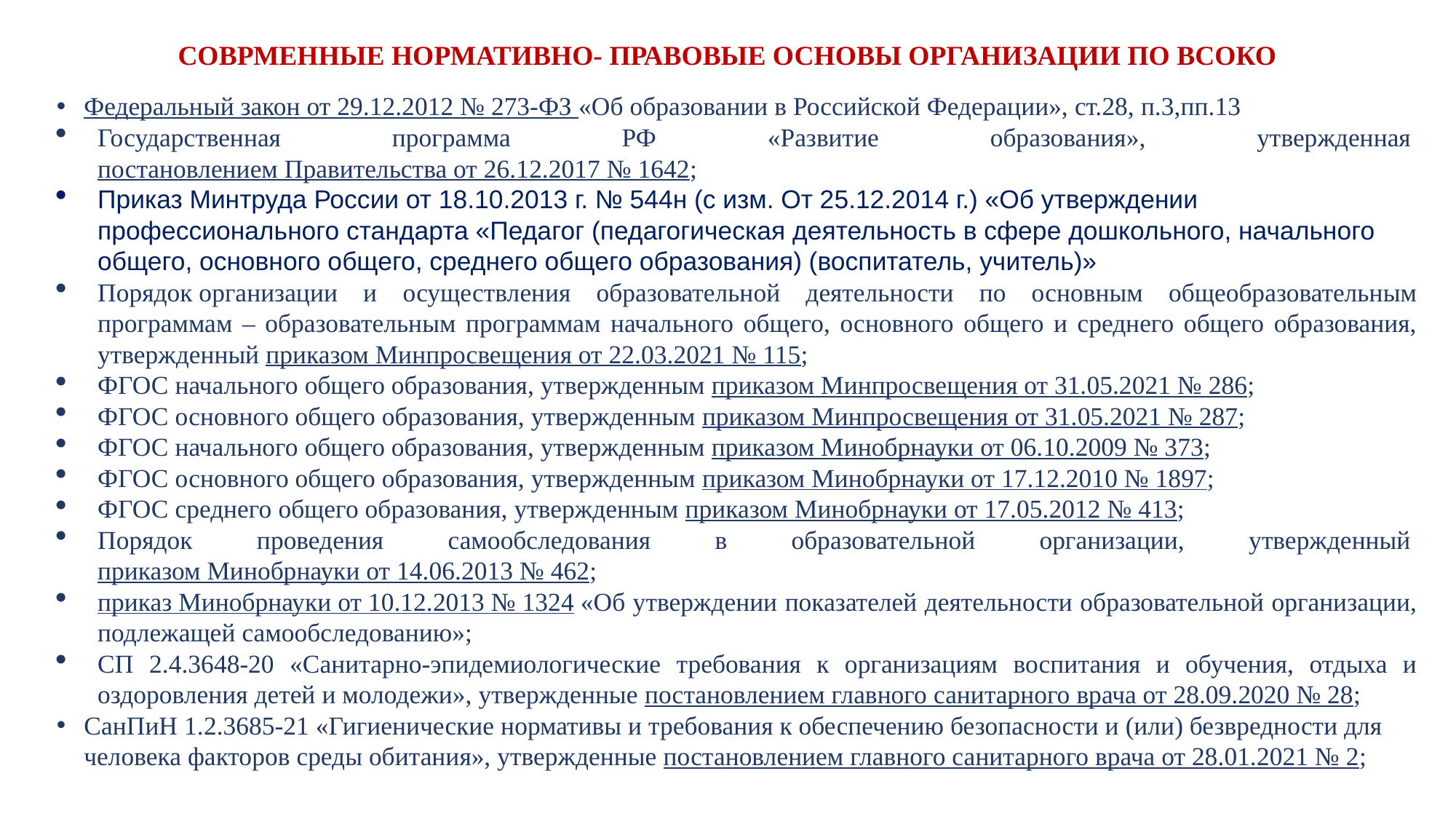

# СОВРМЕННЫЕ НОРМАТИВНО- ПРАВОВЫЕ ОСНОВЫ ОРГАНИЗАЦИИ ПО ВСОКО
Федеральный закон от 29.12.2012 № 273-ФЗ «Об образовании в Российской Федерации», ст.28, п.3,пп.13
Государственная программа РФ «Развитие образования», утвержденная постановлением Правительства от 26.12.2017 № 1642;
Приказ Минтруда России от 18.10.2013 г. № 544н (с изм. От 25.12.2014 г.) «Об утверждении профессионального стандарта «Педагог (педагогическая деятельность в сфере дошкольного, начального общего, основного общего, среднего общего образования) (воспитатель, учитель)»
Порядок организации и осуществления образовательной деятельности по основным общеобразовательным программам – образовательным программам начального общего, основного общего и среднего общего образования, утвержденный приказом Минпросвещения от 22.03.2021 № 115;
ФГОС начального общего образования, утвержденным приказом Минпросвещения от 31.05.2021 № 286;
ФГОС основного общего образования, утвержденным приказом Минпросвещения от 31.05.2021 № 287;
ФГОС начального общего образования, утвержденным приказом Минобрнауки от 06.10.2009 № 373;
ФГОС основного общего образования, утвержденным приказом Минобрнауки от 17.12.2010 № 1897;
ФГОС среднего общего образования, утвержденным приказом Минобрнауки от 17.05.2012 № 413;
Порядок проведения самообследования в образовательной организации, утвержденный приказом Минобрнауки от 14.06.2013 № 462;
приказ Минобрнауки от 10.12.2013 № 1324 «Об утверждении показателей деятельности образовательной организации, подлежащей самообследованию»;
СП 2.4.3648-20 «Санитарно-эпидемиологические требования к организациям воспитания и обучения, отдыха и оздоровления детей и молодежи», утвержденные постановлением главного санитарного врача от 28.09.2020 № 28;
СанПиН 1.2.3685-21 «Гигиенические нормативы и требования к обеспечению безопасности и (или) безвредности для человека факторов среды обитания», утвержденные постановлением главного санитарного врача от 28.01.2021 № 2;